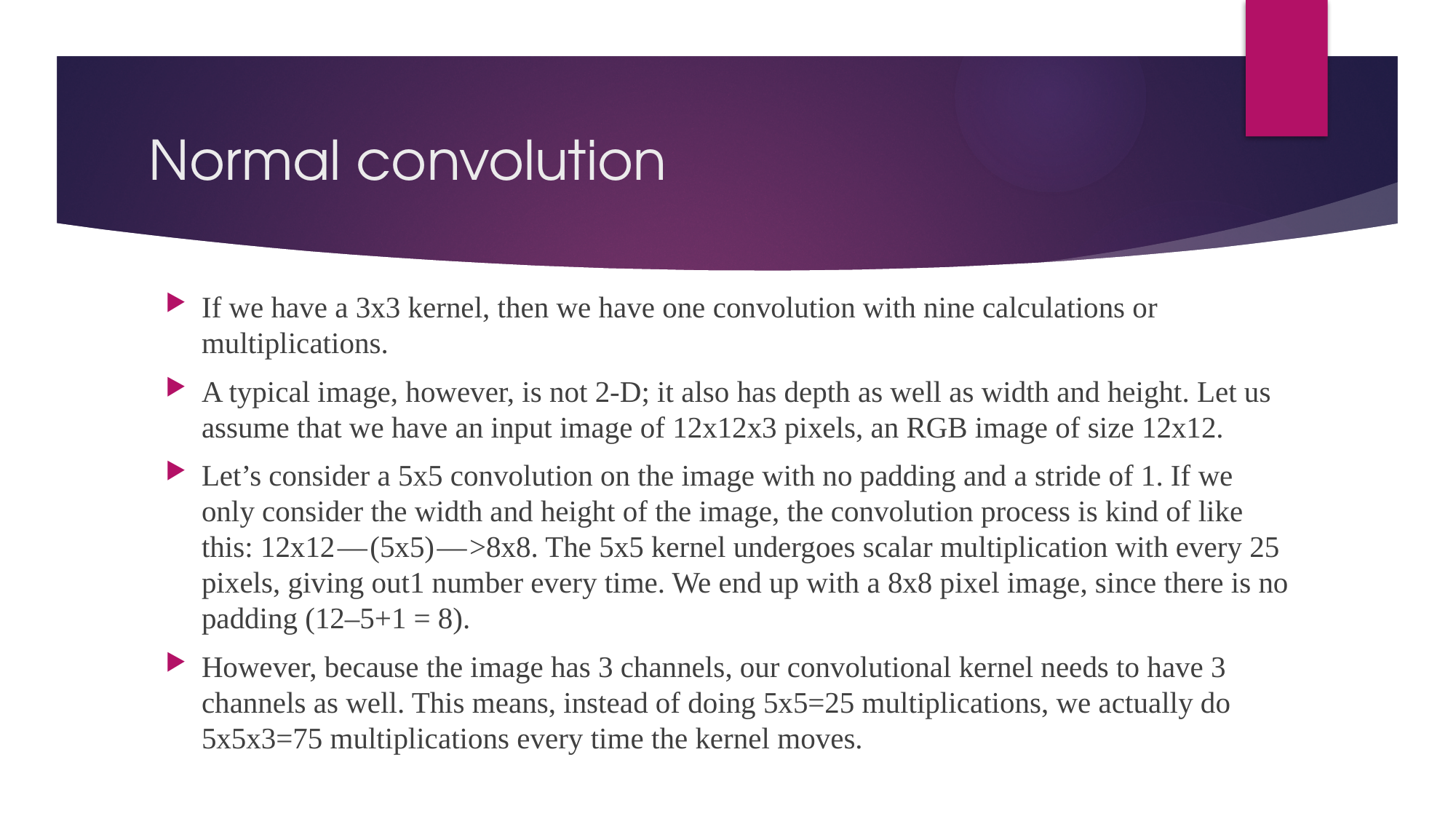

# Normal convolution
If we have a 3x3 kernel, then we have one convolution with nine calculations or multiplications.
A typical image, however, is not 2-D; it also has depth as well as width and height. Let us assume that we have an input image of 12x12x3 pixels, an RGB image of size 12x12.
Let’s consider a 5x5 convolution on the image with no padding and a stride of 1. If we only consider the width and height of the image, the convolution process is kind of like this: 12x12 — (5x5) — >8x8. The 5x5 kernel undergoes scalar multiplication with every 25 pixels, giving out1 number every time. We end up with a 8x8 pixel image, since there is no padding (12–5+1 = 8).
However, because the image has 3 channels, our convolutional kernel needs to have 3 channels as well. This means, instead of doing 5x5=25 multiplications, we actually do 5x5x3=75 multiplications every time the kernel moves.